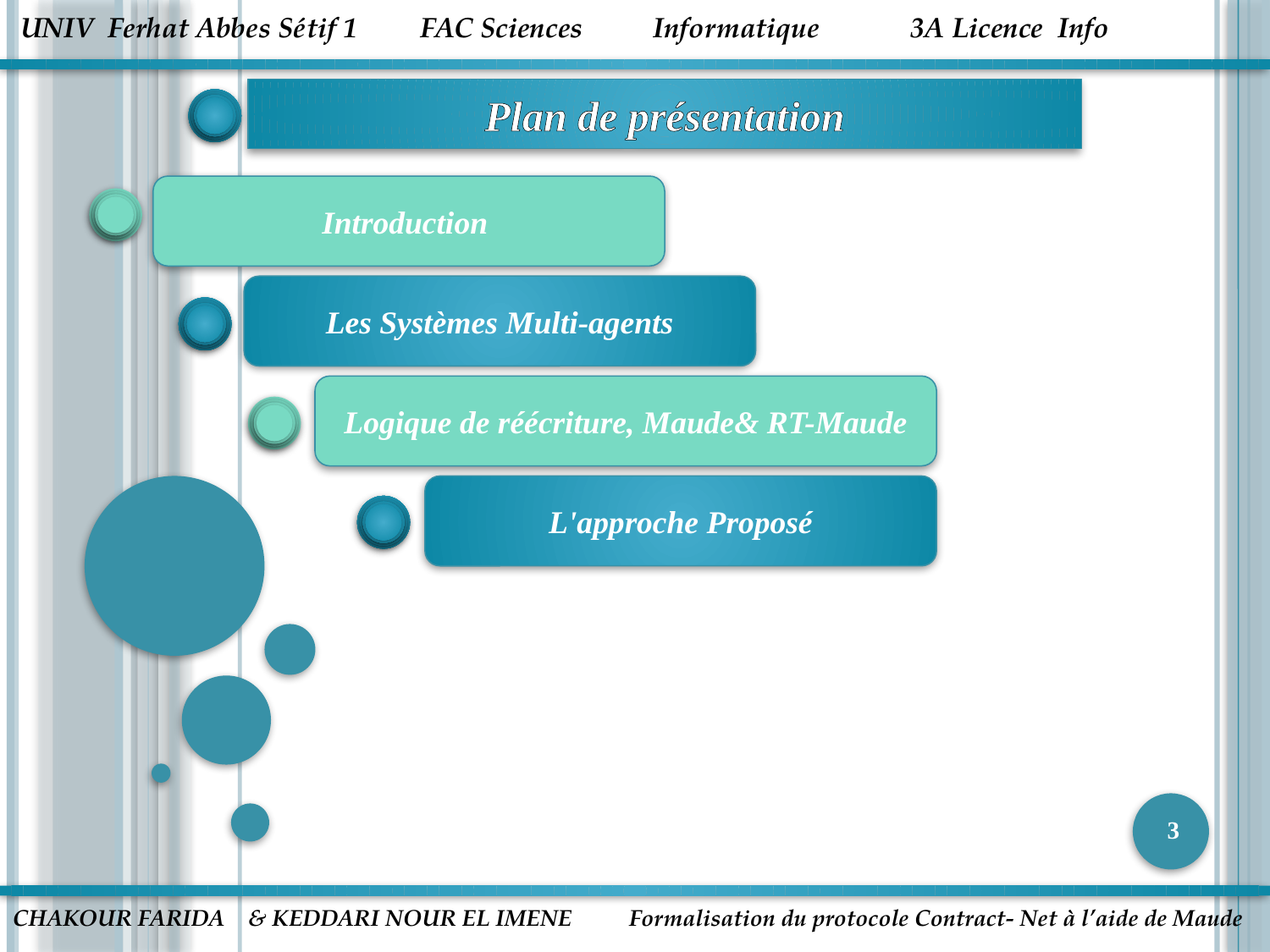

UNIV  Ferhat Abbes Sétif 1         FAC Sciences          Informatique             3A Licence  Info

Plan de présentation

Introduction

Les Systèmes Multi-agents

Logique de réécriture, Maude& RT-Maude

L'approche Proposé

3

CHAKOUR FARIDA    & KEDDARI NOUR EL IMENE          Formalisation du protocole Contract- Net à l’aide de Maude